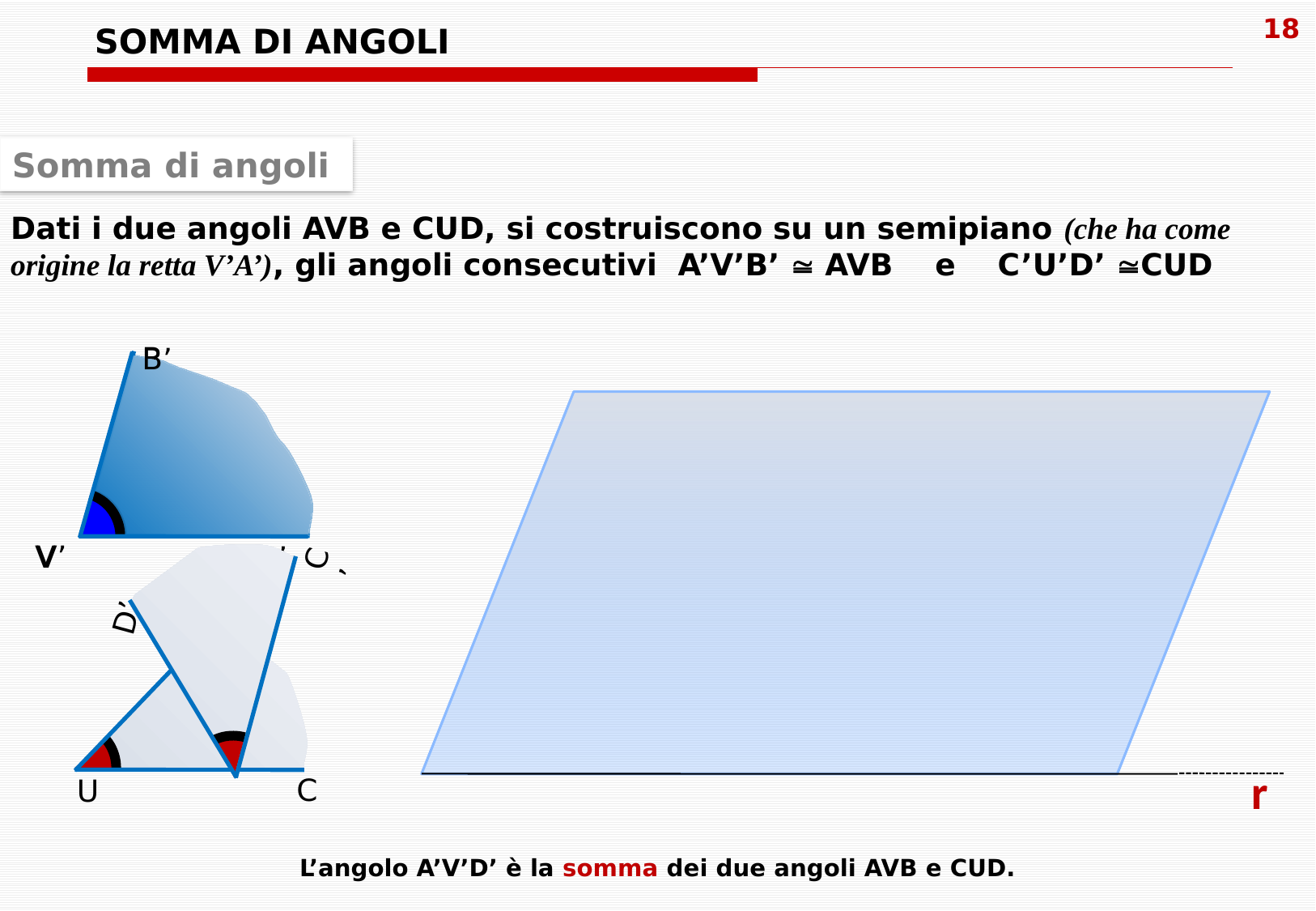

SOMMA DI ANGOLI
Somma di angoli
Dati i due angoli AVB e CUD, si costruiscono su un semipiano (che ha come origine la retta V’A’), gli angoli consecutivi  A’V’B’ ≅ AVB    e    C’U’D’ ≅CUD
B

V
A
B’

V’
A’

r
D’

C’
D

U
C

L’angolo A’V’D’ è la somma dei due angoli AVB e CUD.